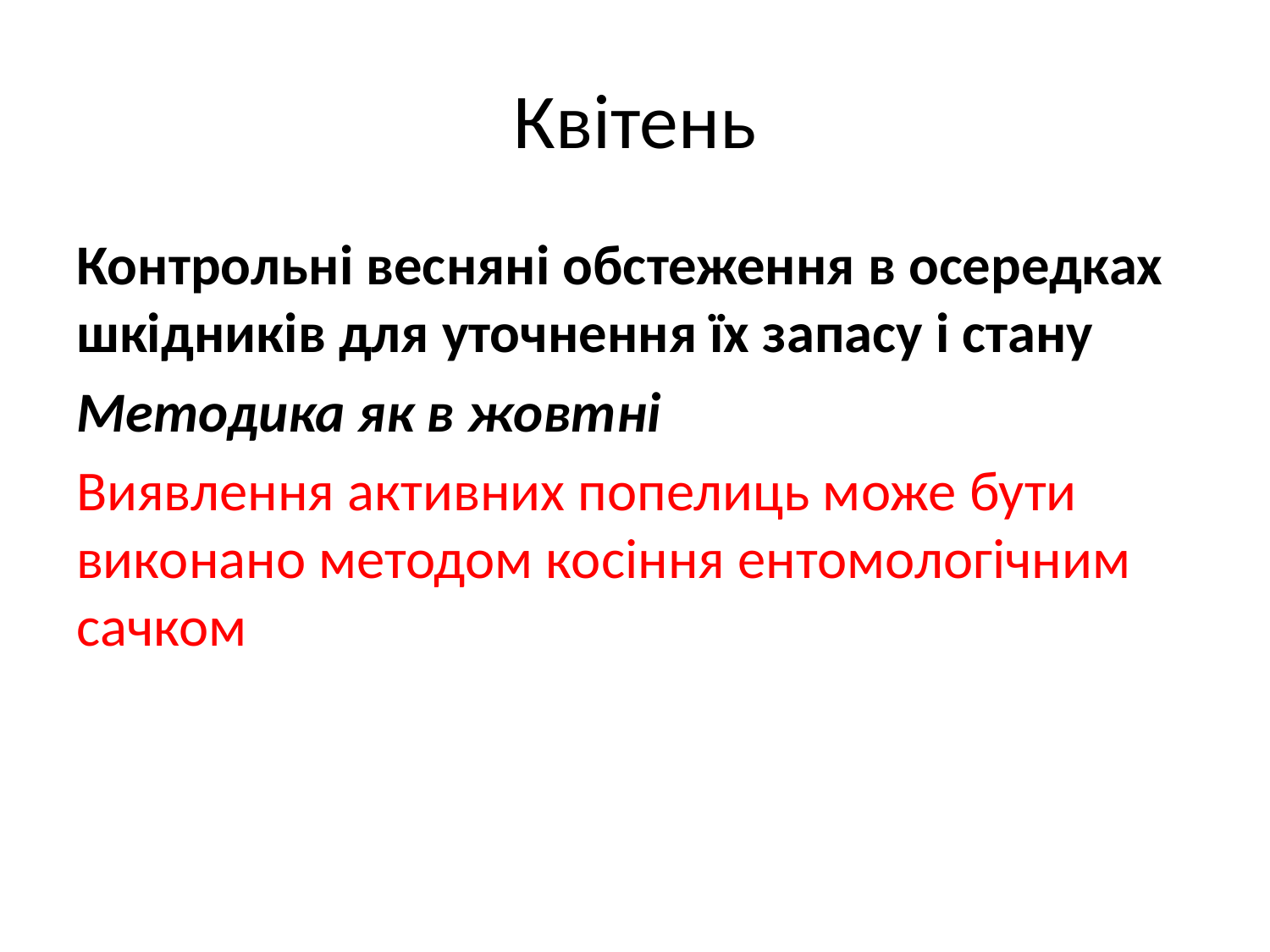

# Квітень
Контрольні весняні обстеження в осередках шкідників для уточнення їх запасу і стану
Методика як в жовтні
Виявлення активних попелиць може бути виконано методом косіння ентомологічним сачком